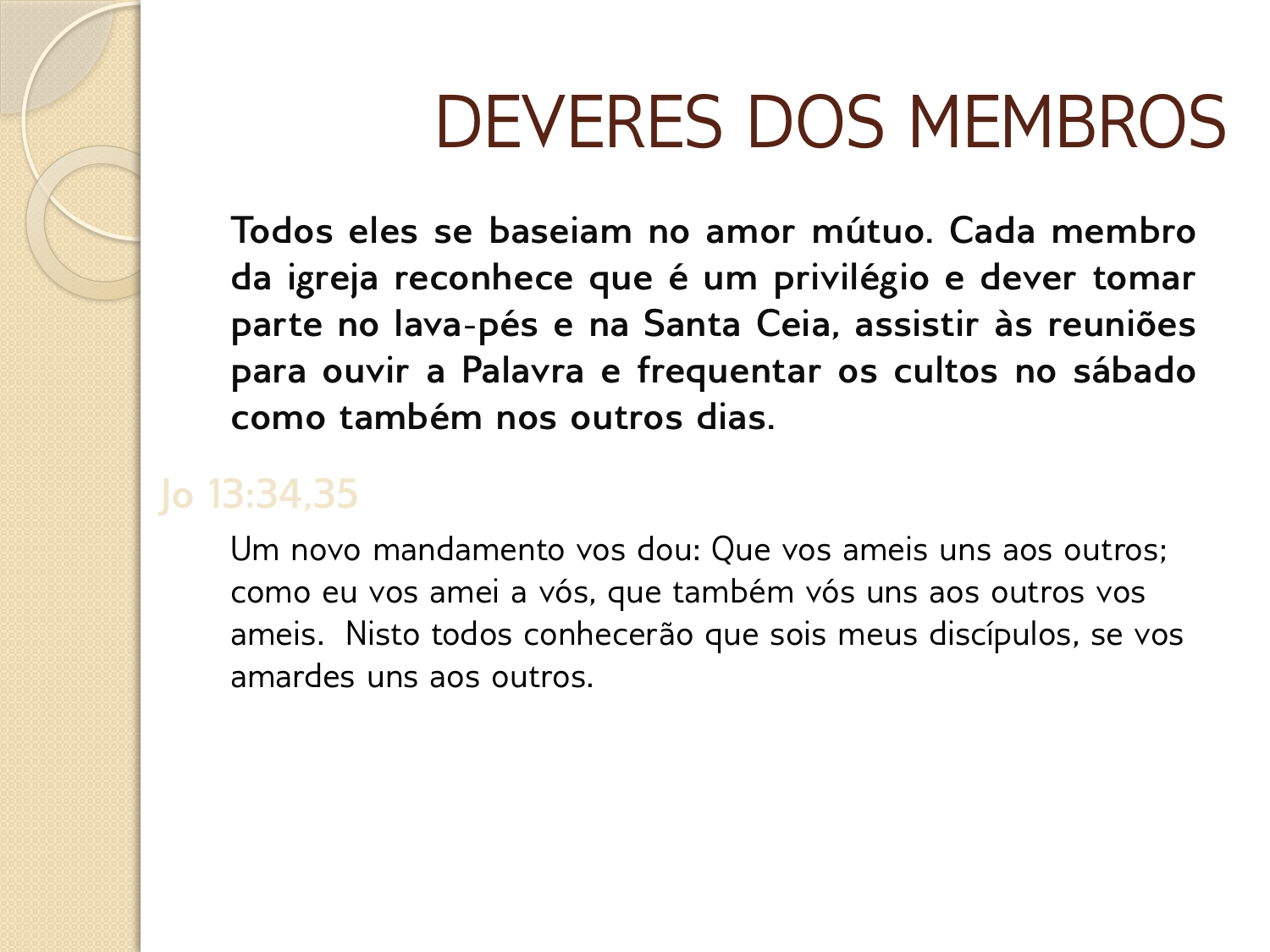

# DEVERES DOS MEMBROS
Todos eles se baseiam no amor mútuo. Cada membro da igreja reconhece que é um privilégio e dever tomar parte no lava-pés e na Santa Ceia, assistir às reuniões para ouvir a Palavra e frequentar os cultos no sábado como também nos outros dias.
Jo 13:34,35
Um novo mandamento vos dou: Que vos ameis uns aos outros; como eu vos amei a vós, que também vós uns aos outros vos ameis.  Nisto todos conhecerão que sois meus discípulos, se vos amardes uns aos outros.